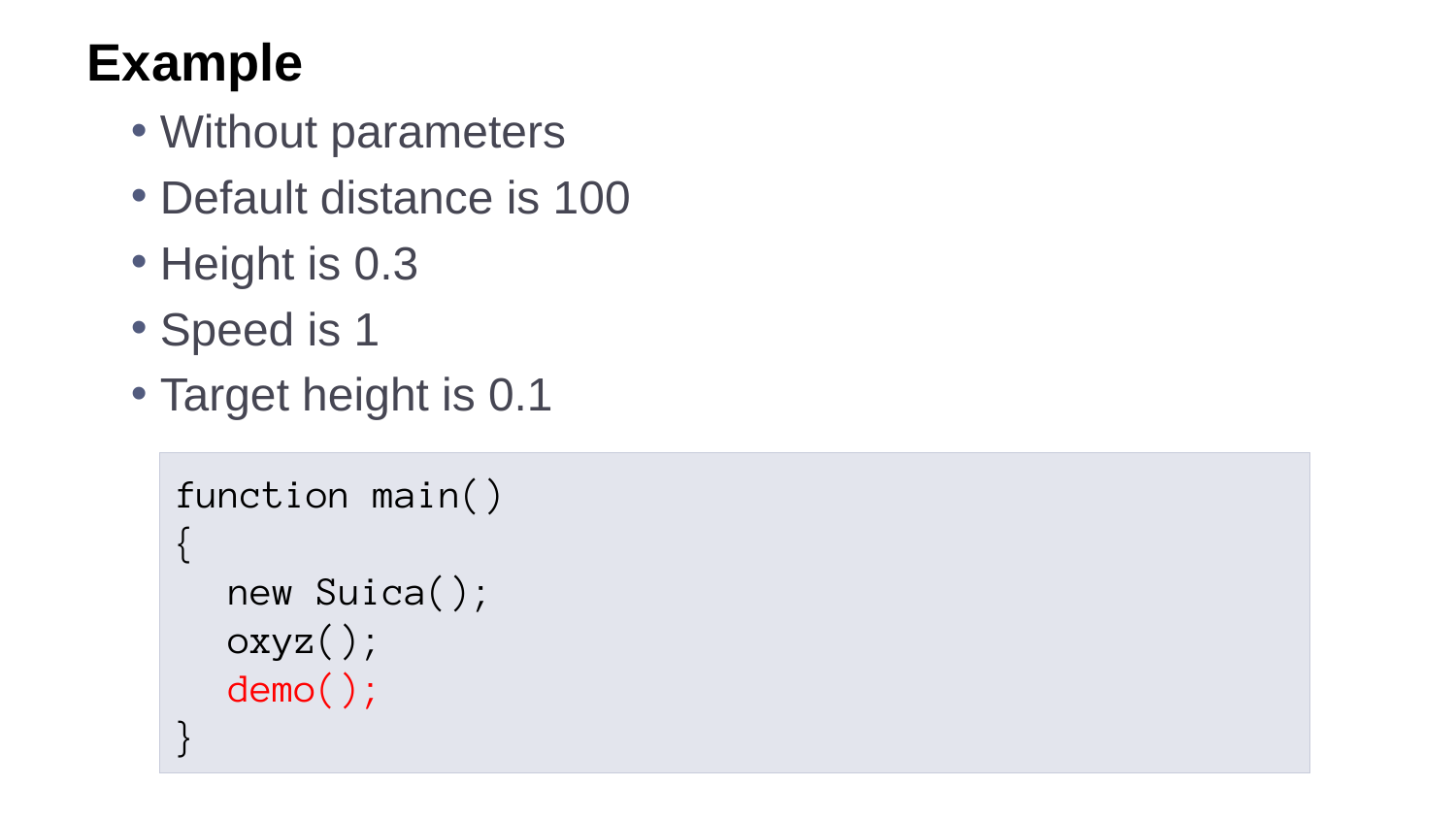

Example
Without parameters
Default distance is 100
Height is 0.3
Speed is 1
Target height is 0.1
function main()
{
	new Suica();
	oxyz();
	demo();
}